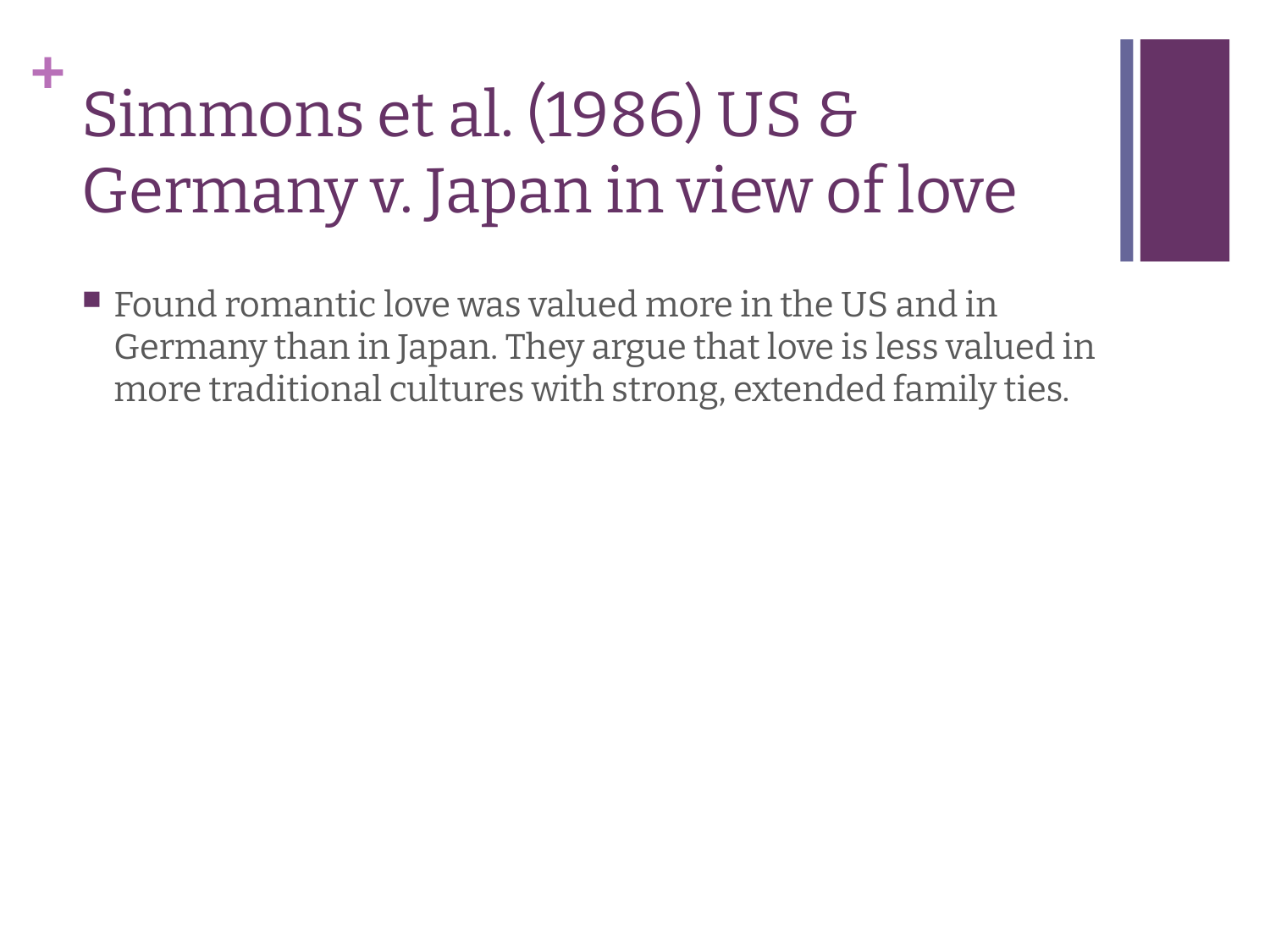

# Simmons et al. (1986) US & Germany v. Japan in view of love
Found romantic love was valued more in the US and in Germany than in Japan. They argue that love is less valued in more traditional cultures with strong, extended family ties.